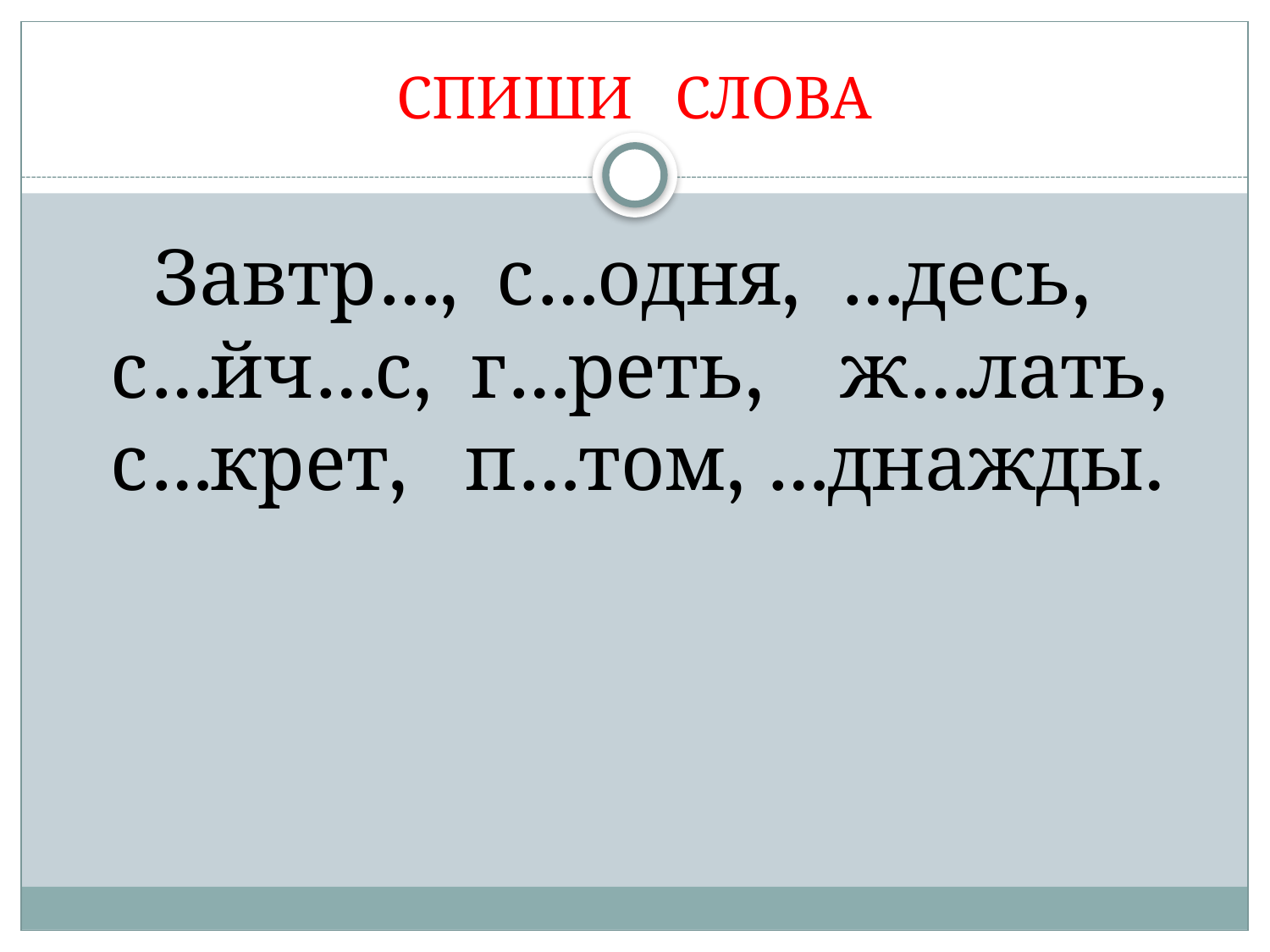

# СПИШИ   СЛОВА
     Завтр…,  с…одня,  …десь, с…йч…с,  г…реть,    ж…лать,   с…крет,   п…том, …днажды.